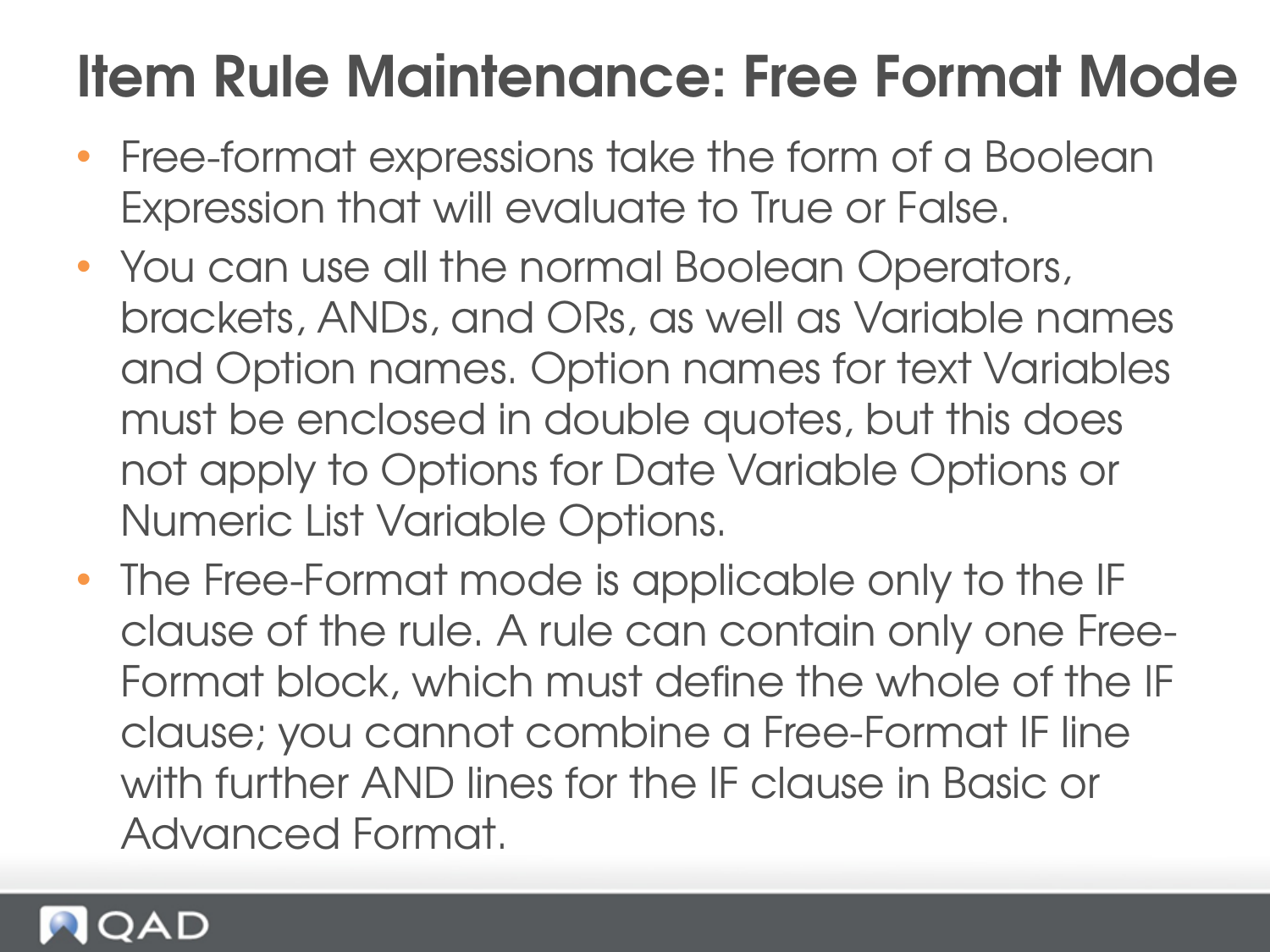

# Item Rule Maintenance: Free Format Mode
Free-format expressions take the form of a Boolean Expression that will evaluate to True or False.
You can use all the normal Boolean Operators, brackets, ANDs, and ORs, as well as Variable names and Option names. Option names for text Variables must be enclosed in double quotes, but this does not apply to Options for Date Variable Options or Numeric List Variable Options.
The Free-Format mode is applicable only to the IF clause of the rule. A rule can contain only one Free-Format block, which must define the whole of the IF clause; you cannot combine a Free-Format IF line with further AND lines for the IF clause in Basic or Advanced Format.